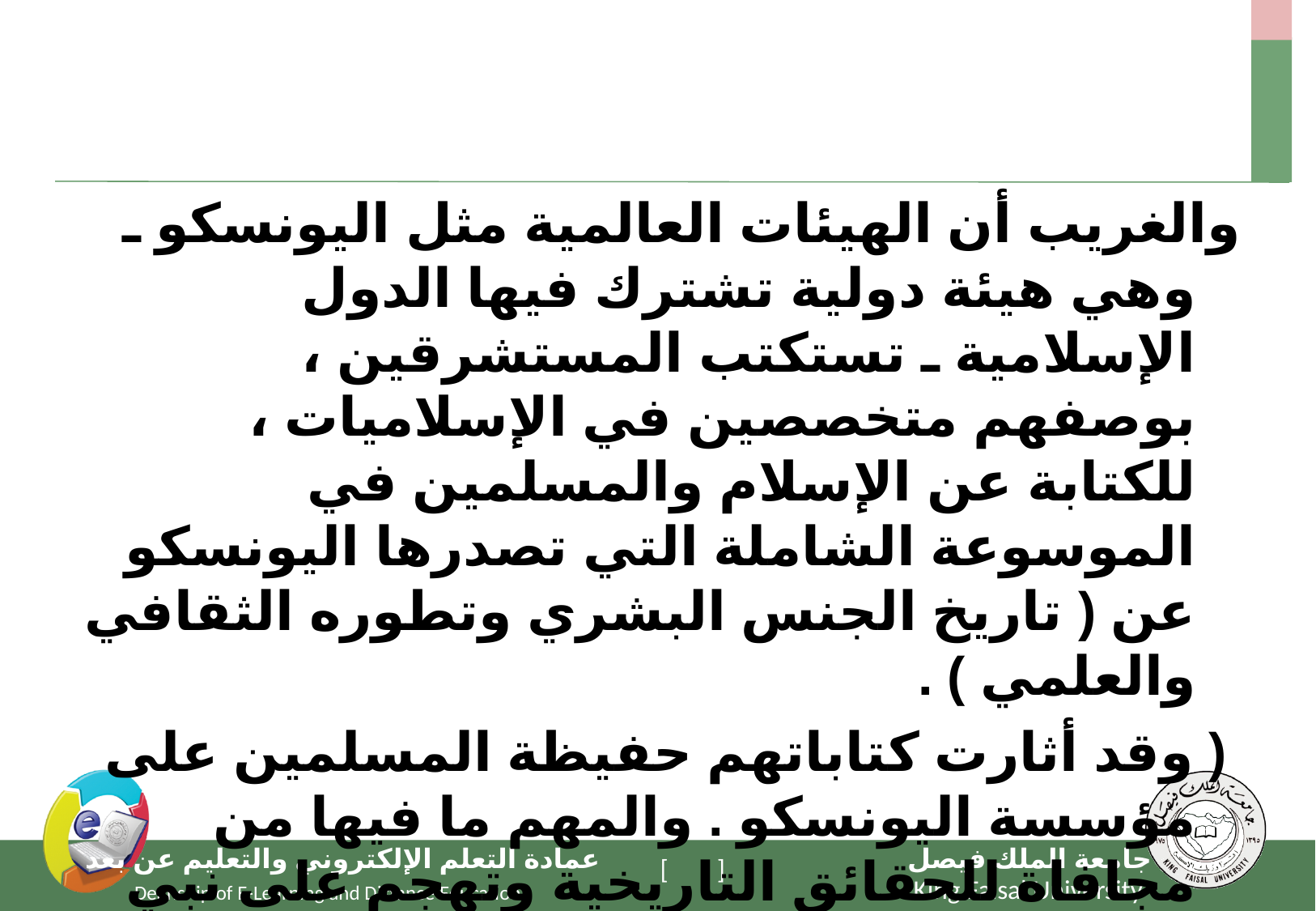

#
والغريب أن الهيئات العالمية مثل اليونسكو ـ وهي هيئة دولية تشترك فيها الدول الإسلامية ـ تستكتب المستشرقين ، بوصفهم متخصصين في الإسلاميات ، للكتابة عن الإسلام والمسلمين في الموسوعة الشاملة التي تصدرها اليونسكو عن ( تاريخ الجنس البشري وتطوره الثقافي والعلمي ) .
 ( وقد أثارت كتاباتهم حفيظة المسلمين على مؤسسة اليونسكو . والمهم ما فيها من مجافاة للحقائق التاريخية وتهجم على نبي الإسلام ، وكتب الكثيرون احتجاجات على هذه الإساءات التي ليست إلاّ وحياً لتقاليد موروثة، وامتداداً للروح الصليبي، وهو عمل كان ينبغي أن تتنزه عنه هذه المؤسسة الكبيرة.